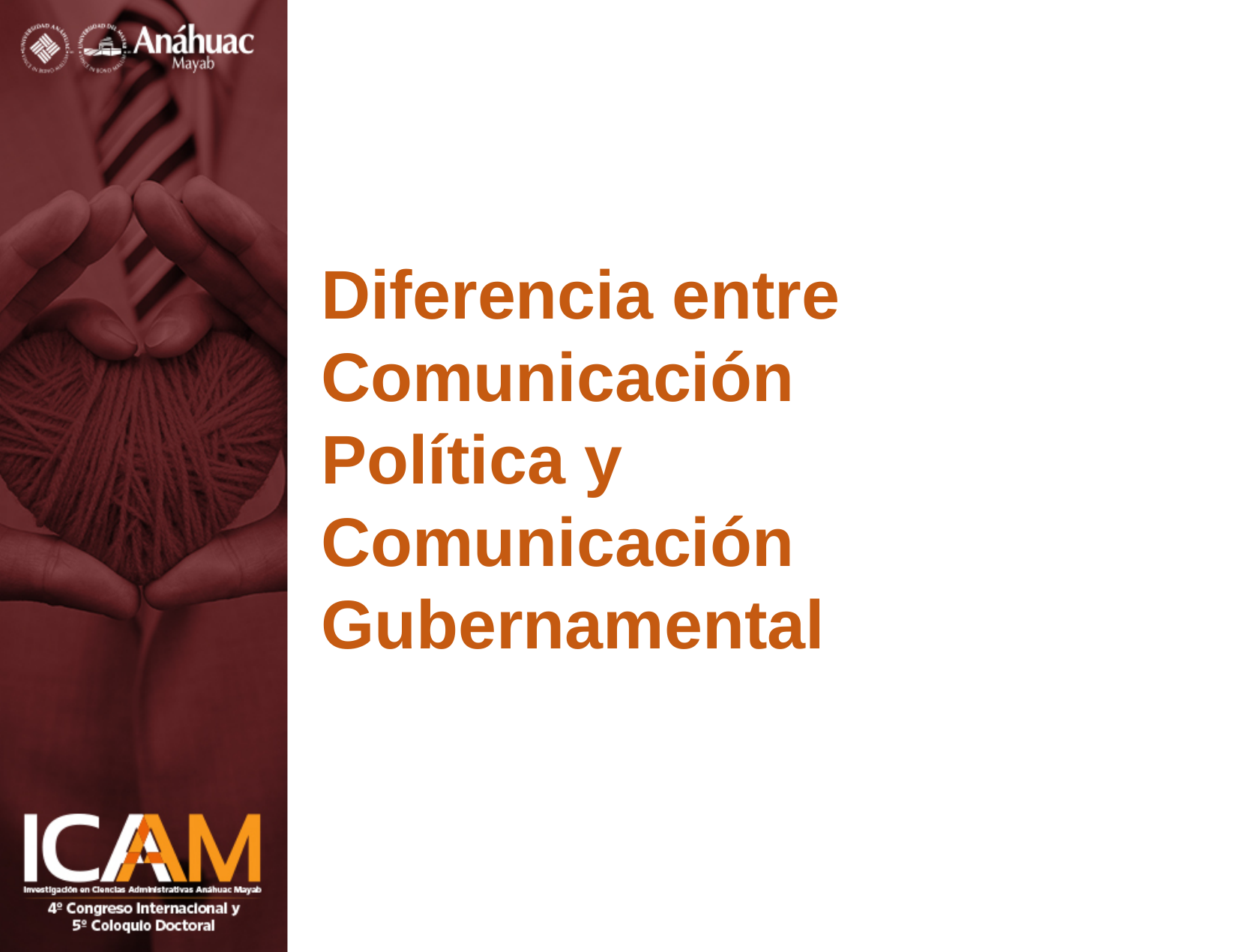

Diferencia entre Comunicación Política y Comunicación Gubernamental